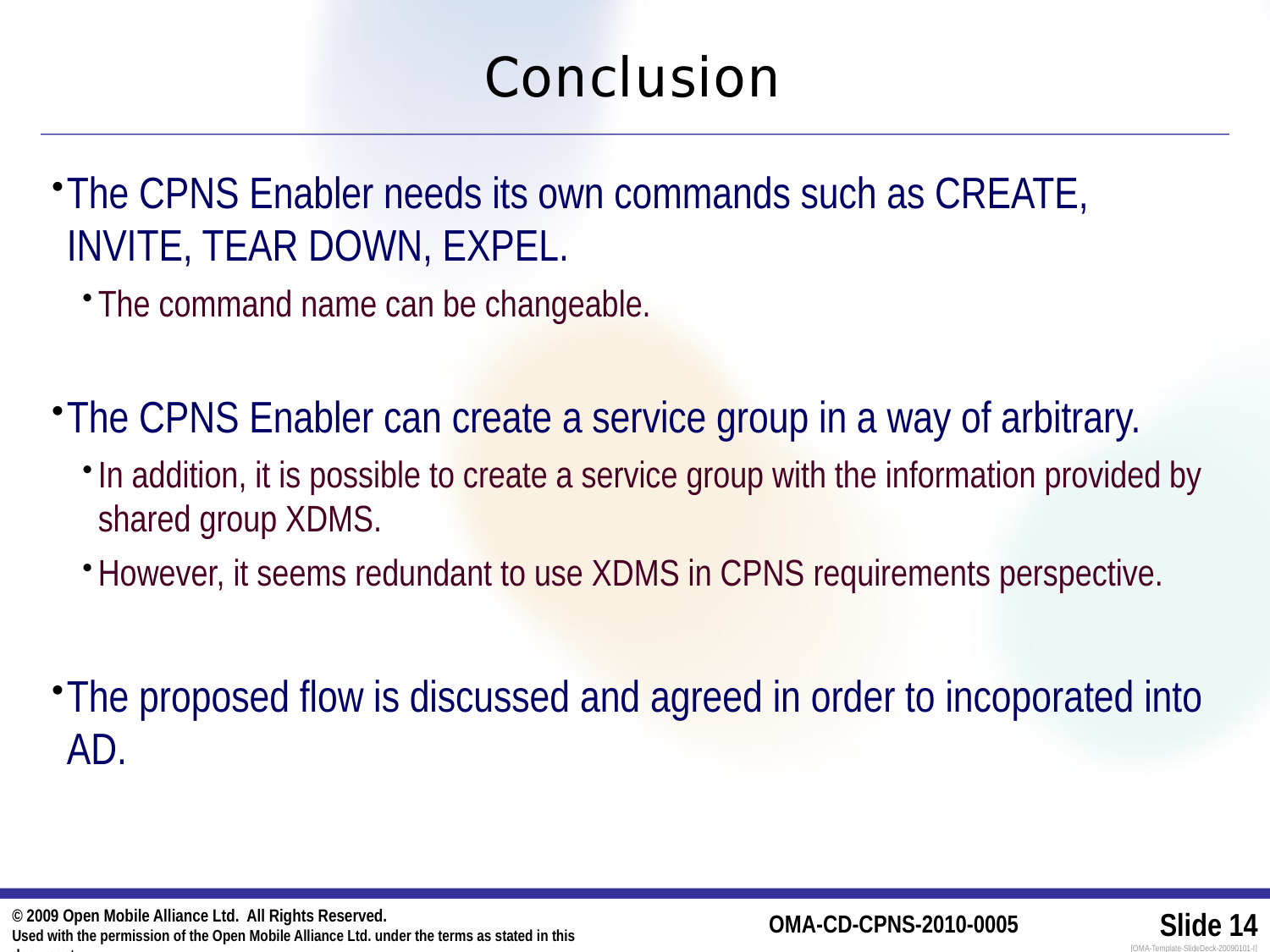

# Conclusion
The CPNS Enabler needs its own commands such as CREATE, INVITE, TEAR DOWN, EXPEL.
The command name can be changeable.

The CPNS Enabler can create a service group in a way of arbitrary.
In addition, it is possible to create a service group with the information provided by shared group XDMS.
However, it seems redundant to use XDMS in CPNS requirements perspective.

The proposed flow is discussed and agreed in order to incoporated into AD.